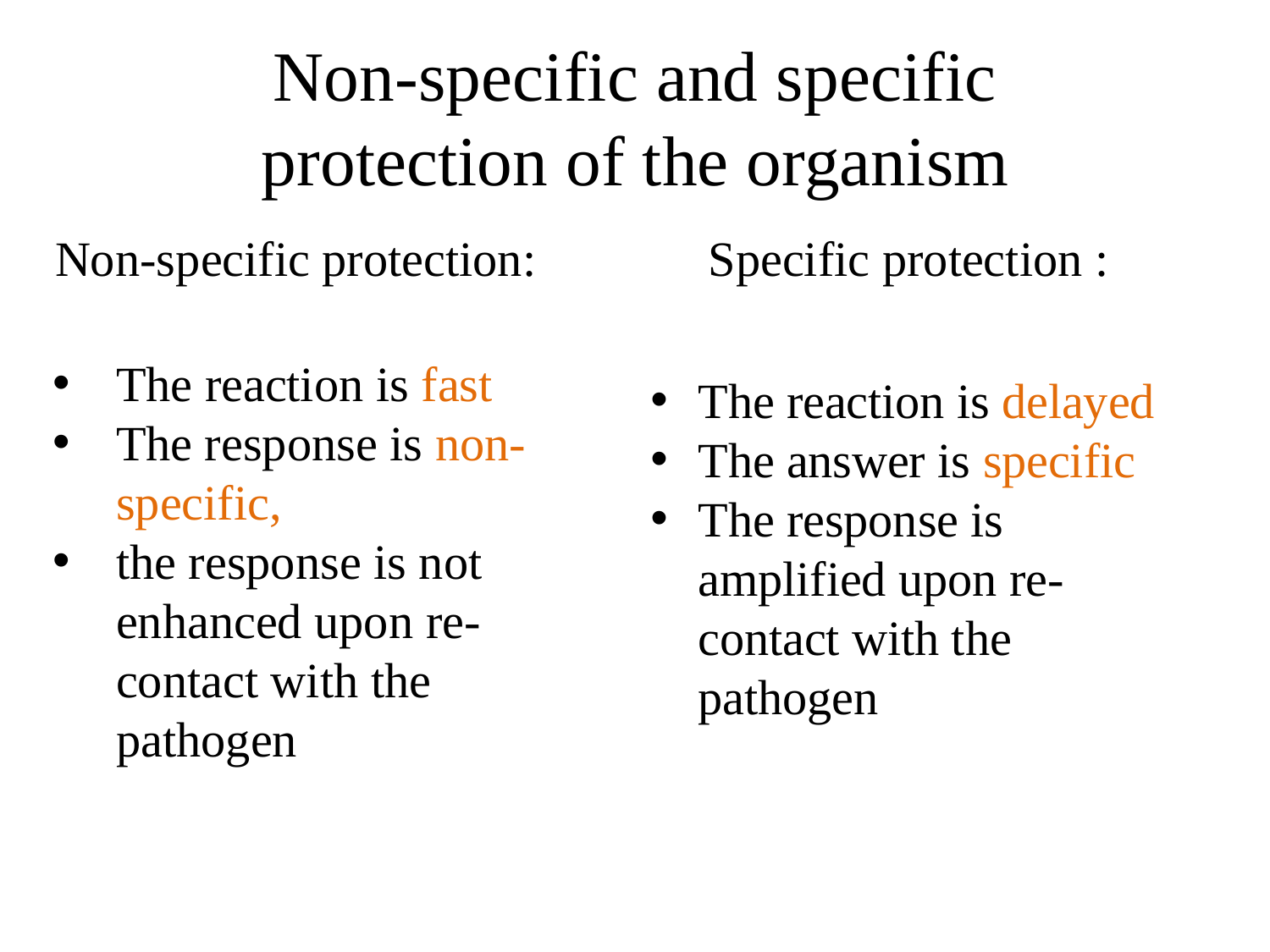

# Non-specific and specific protection of the organism
Non-specific protection:              Specific protection :
The reaction is fast
The response is non-specific,
the response is not enhanced upon re-contact with the pathogen
Реакција је брза
Одговор је
неспецифичан
Одговор се не појачава  при поновном контакту  са патогеном
The reaction is delayed
The answer is specific
The response is amplified upon re-contact with the pathogen